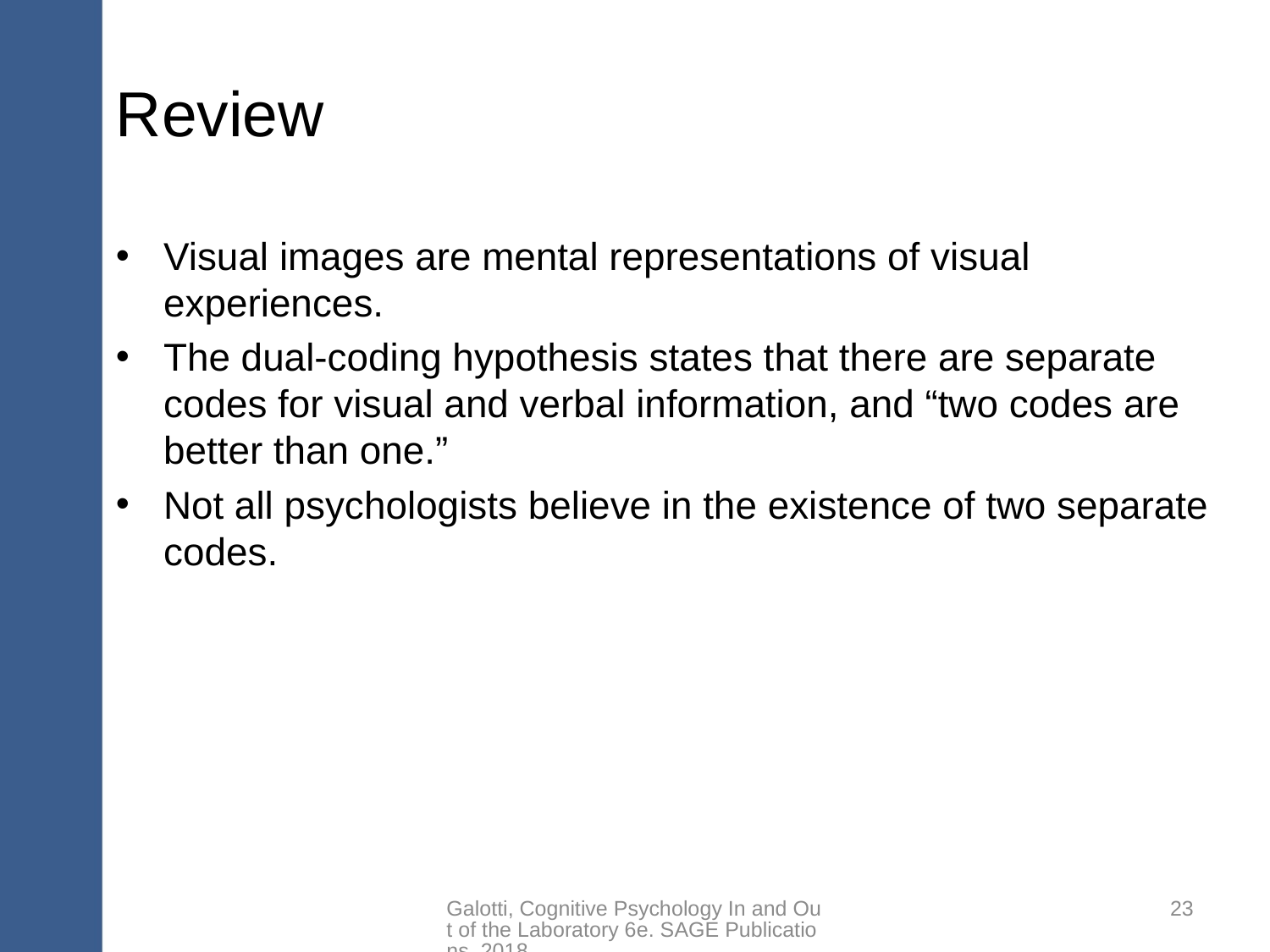

# Review
Visual images are mental representations of visual experiences.
The dual-coding hypothesis states that there are separate codes for visual and verbal information, and “two codes are better than one.”
Not all psychologists believe in the existence of two separate codes.
Galotti, Cognitive Psychology In and Out of the Laboratory 6e. SAGE Publications, 2018.
23